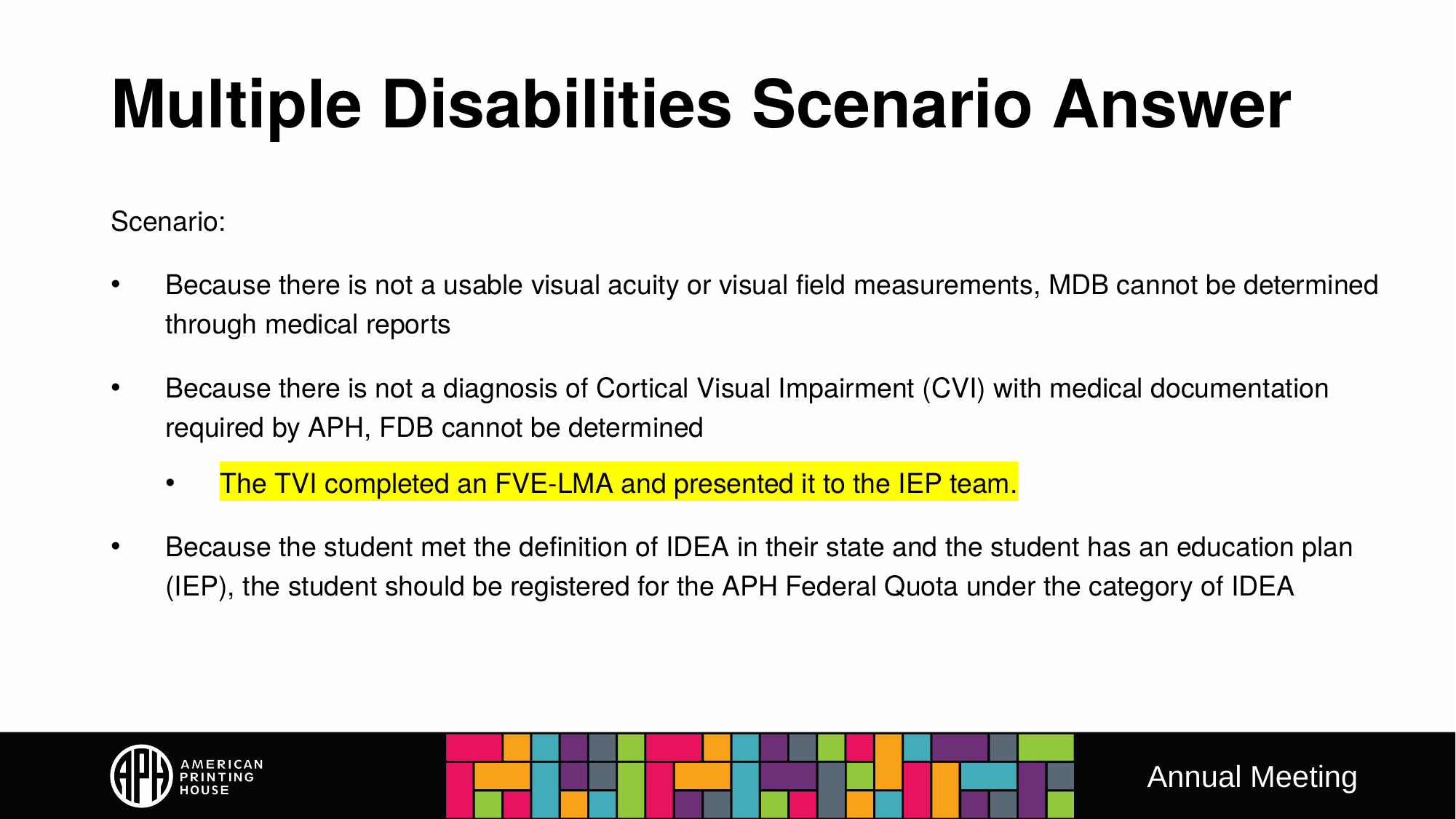

# Multiple Disabilities Scenario Answer
Scenario:
Because there is not a usable visual acuity or visual field measurements, MDB cannot be determined through medical reports
Because there is not a diagnosis of Cortical Visual Impairment (CVI) with medical documentation required by APH, FDB cannot be determined
The TVI completed an FVE-LMA and presented it to the IEP team.
Because the student met the definition of IDEA in their state and the student has an education plan (IEP), the student should be registered for the APH Federal Quota under the category of IDEA